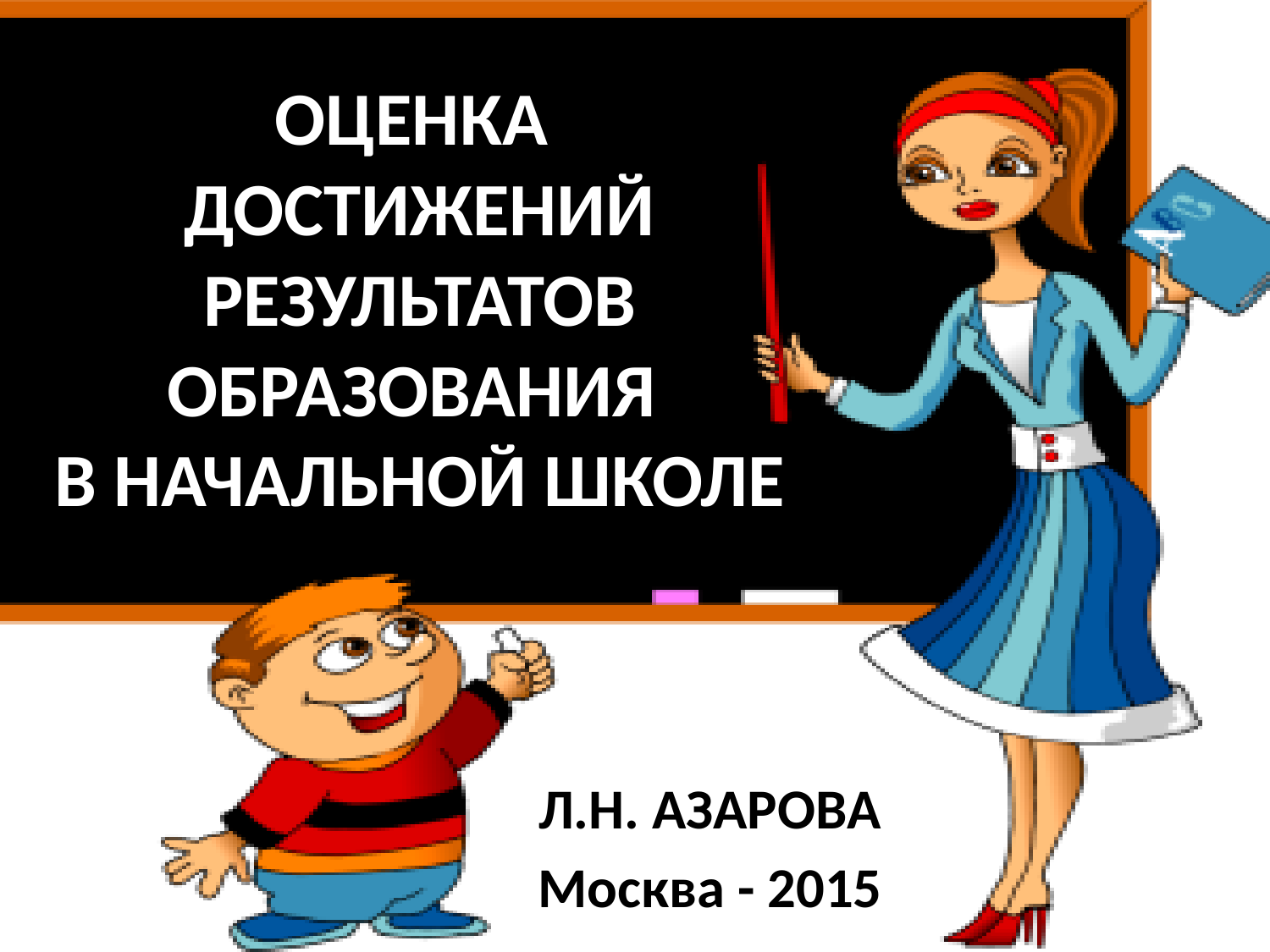

# ОЦЕНКА ДОСТИЖЕНИЙ РЕЗУЛЬТАТОВ ОБРАЗОВАНИЯ В НАЧАЛЬНОЙ ШКОЛЕ
Л.Н. АЗАРОВА
Москва - 2015